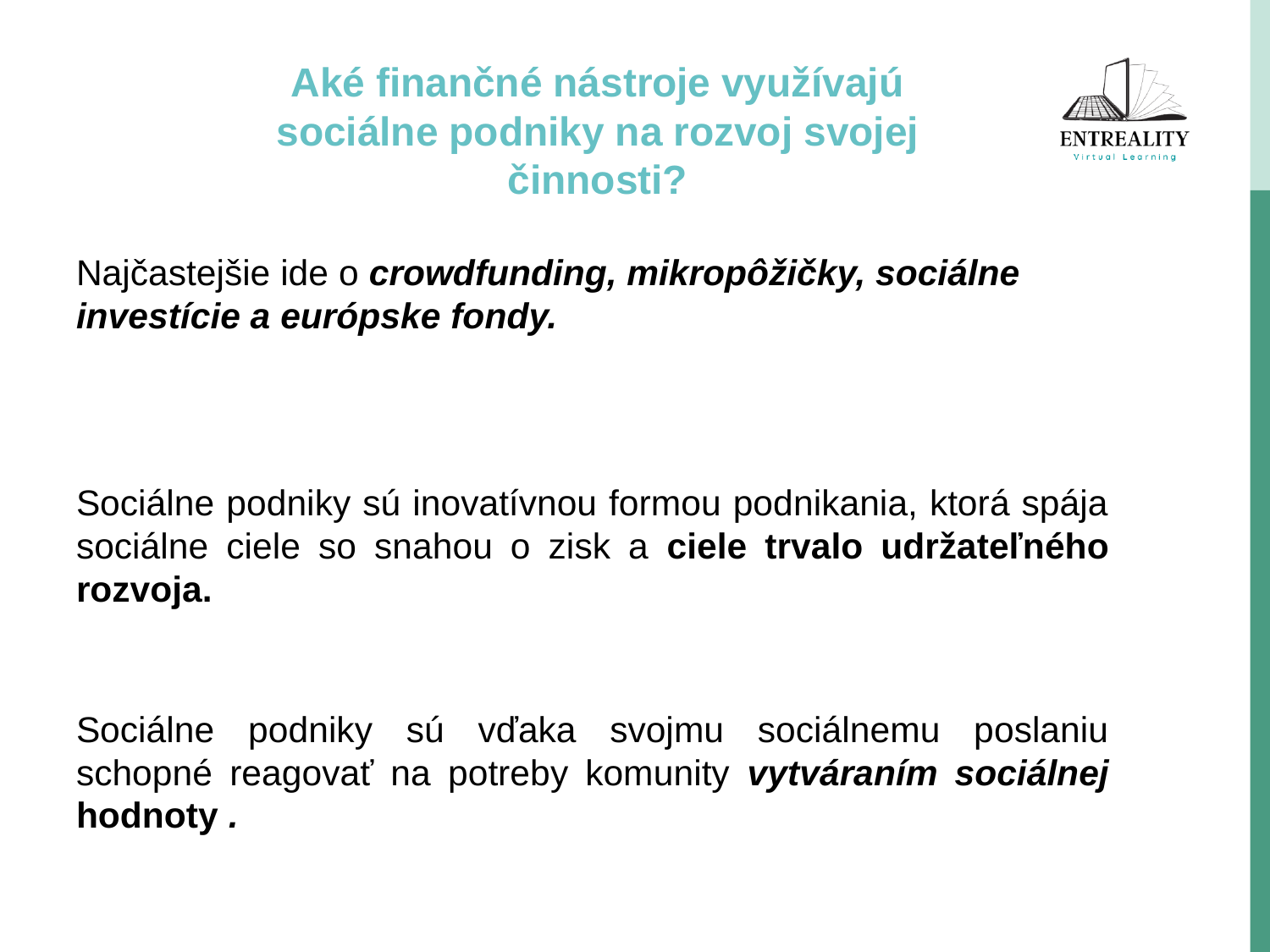

# Aké finančné nástroje využívajú sociálne podniky na rozvoj svojej činnosti?

Najčastejšie ide o crowdfunding, mikropôžičky, sociálne investície a európske fondy.

Sociálne podniky sú inovatívnou formou podnikania, ktorá spája sociálne ciele so snahou o zisk a ciele trvalo udržateľného rozvoja.

Sociálne podniky sú vďaka svojmu sociálnemu poslaniu schopné reagovať na potreby komunity vytváraním sociálnej hodnoty .